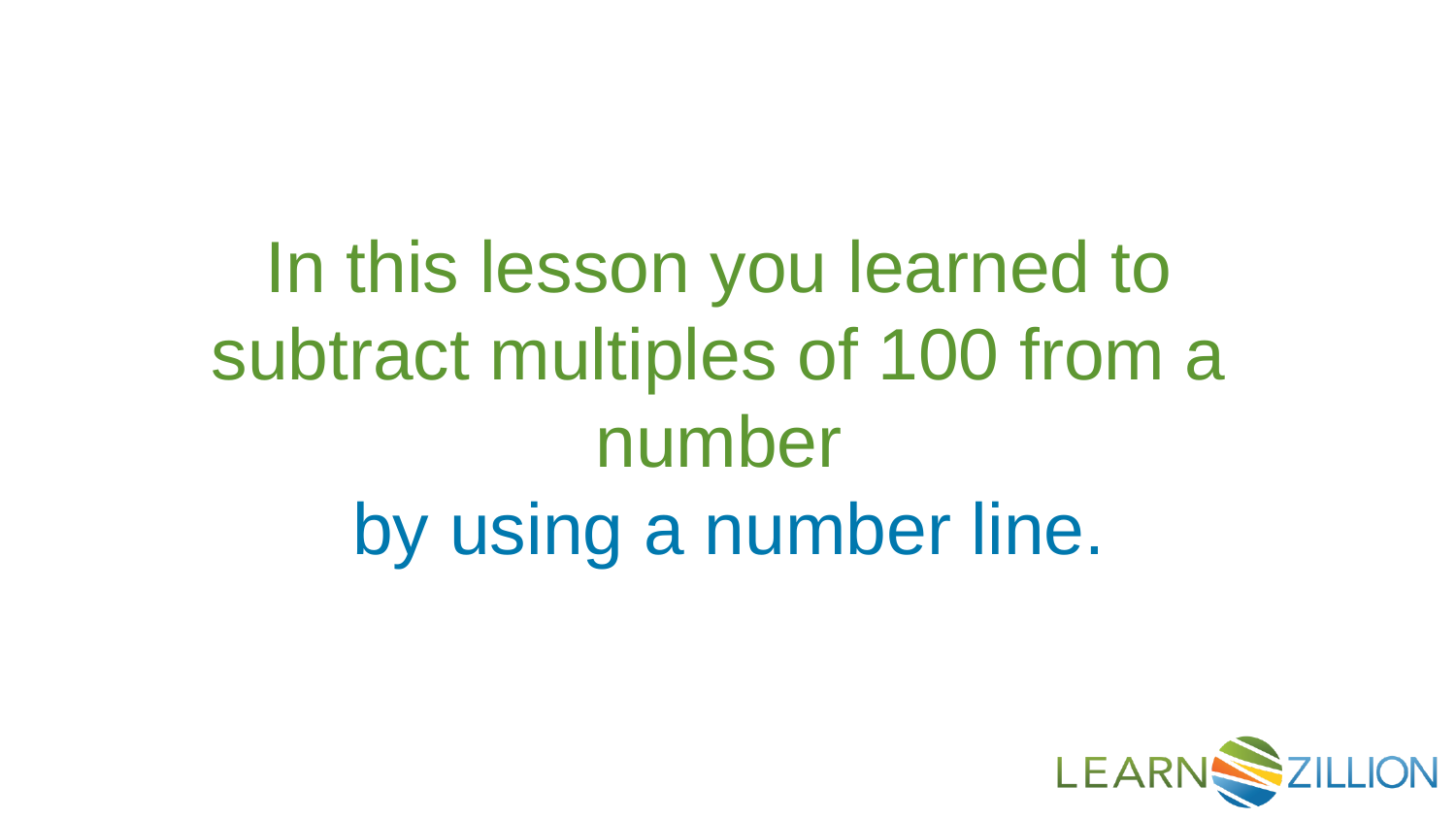

In this lesson you learned to subtract multiples of 100 from a number
 by using a number line.